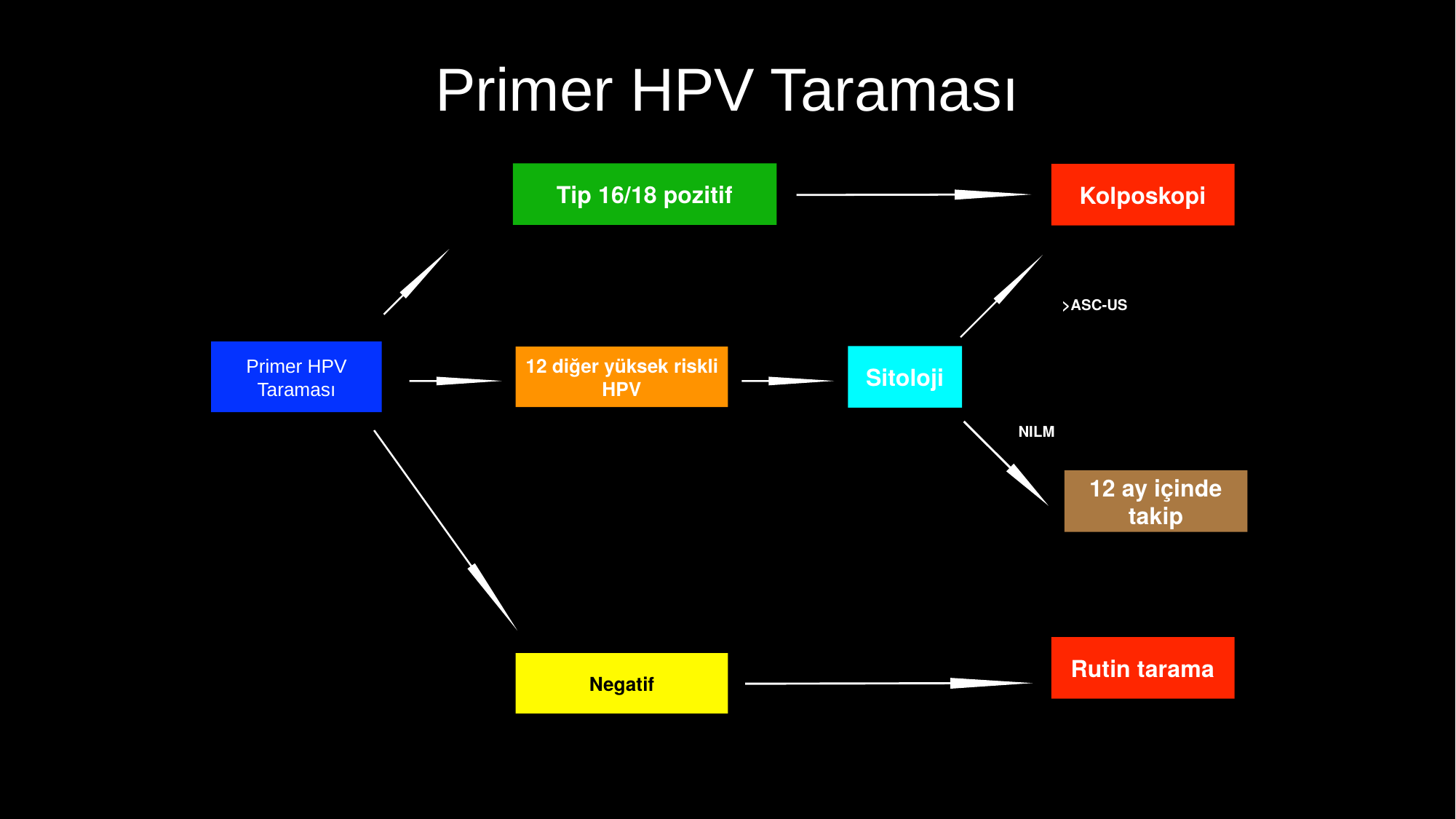

# Primer HPV Taraması
Tip 16/18 pozitif
Kolposkopi

>ASC-US

Primer HPV Taraması
Sitoloji
12 diğer yüksek riskli HPV

NILM

12 ay içinde takip

Rutin tarama
Negatif